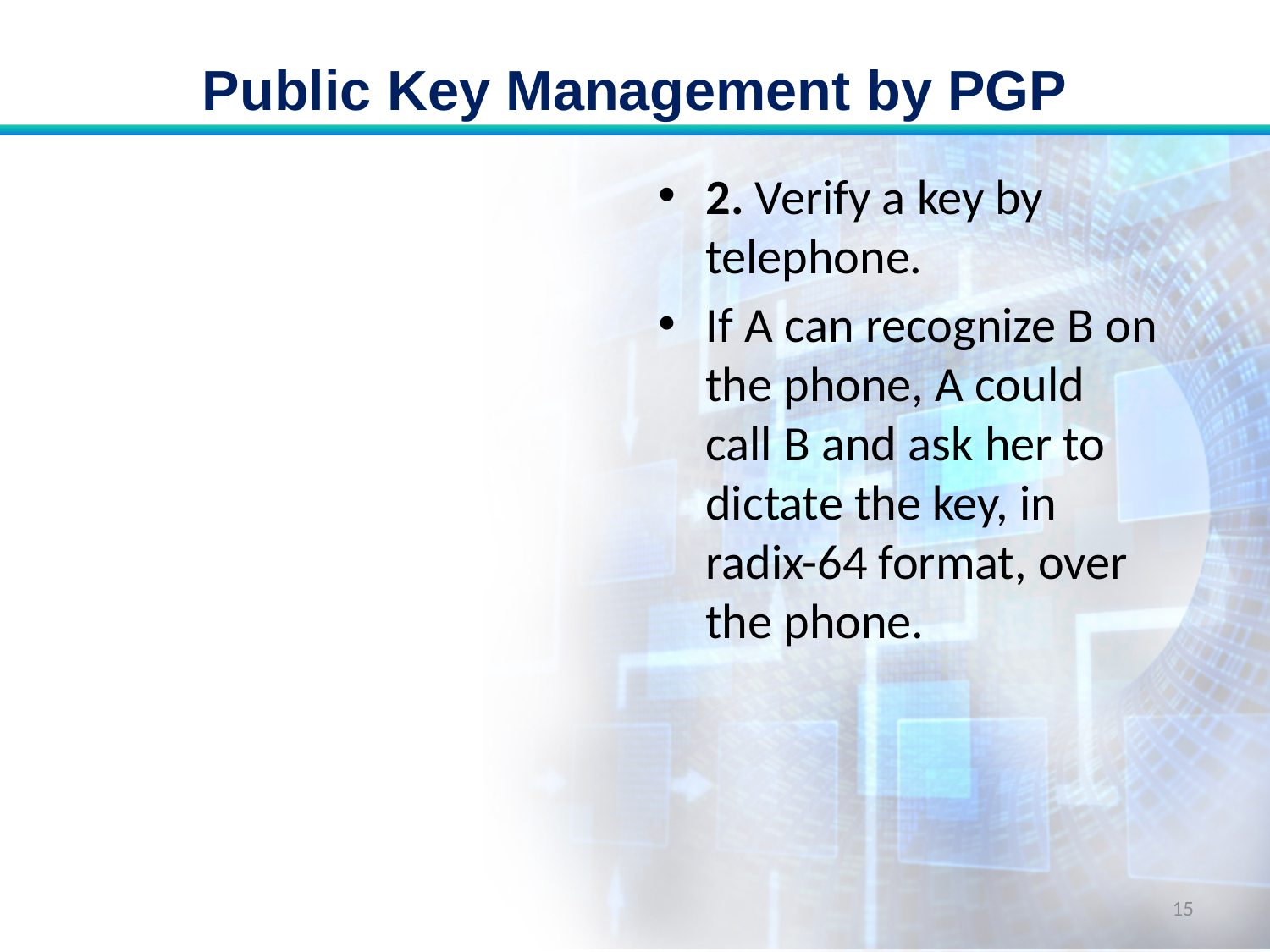

# Public Key Management by PGP
2. Verify a key by telephone.
If A can recognize B on the phone, A could call B and ask her to dictate the key, in radix-64 format, over the phone.
15